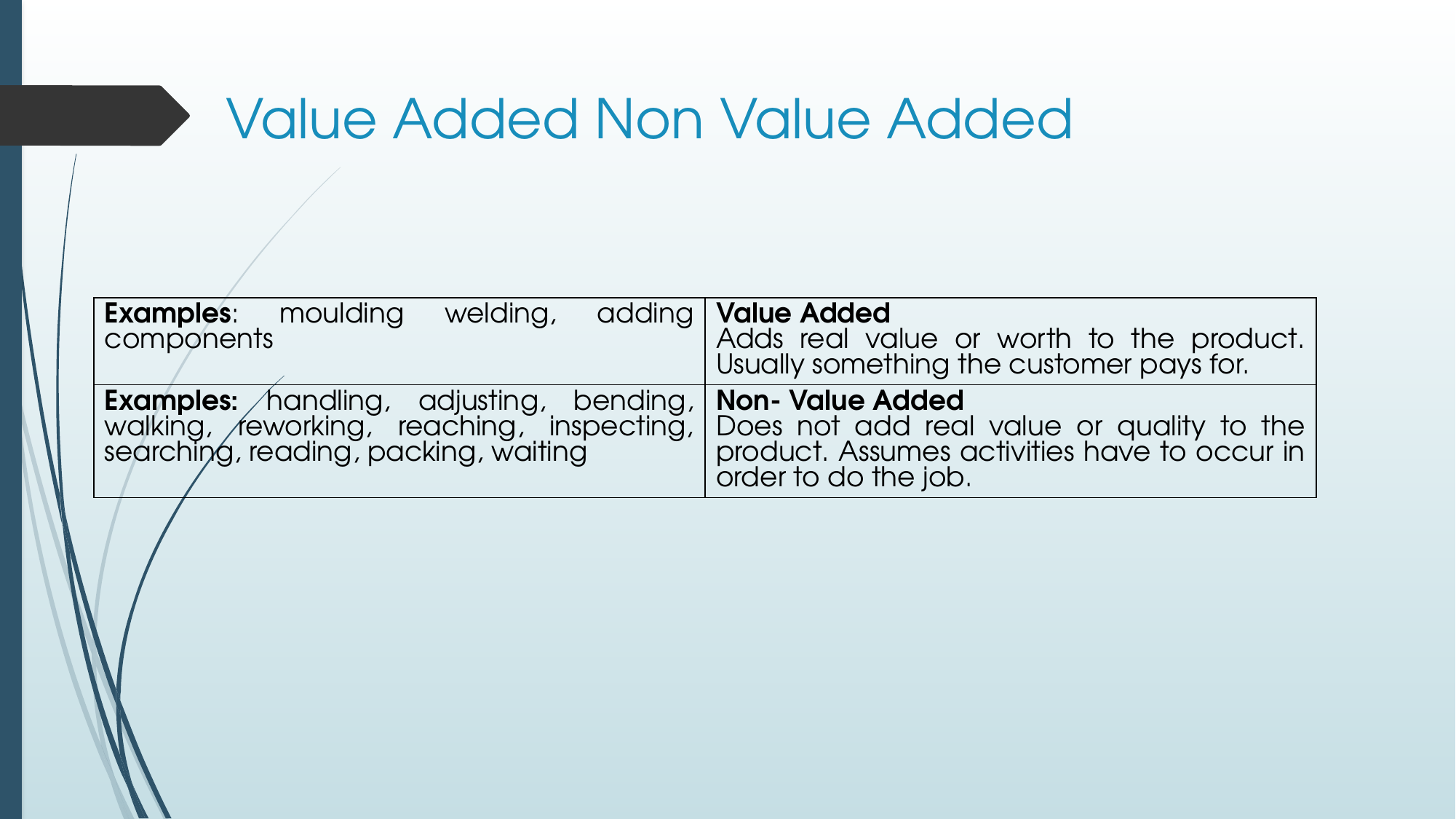

# Value Added Non Value Added
| Examples: moulding welding, adding components | Value Added Adds real value or worth to the product. Usually something the customer pays for. |
| --- | --- |
| Examples: handling, adjusting, bending, walking, reworking, reaching, inspecting, searching, reading, packing, waiting | Non- Value Added Does not add real value or quality to the product. Assumes activities have to occur in order to do the job. |